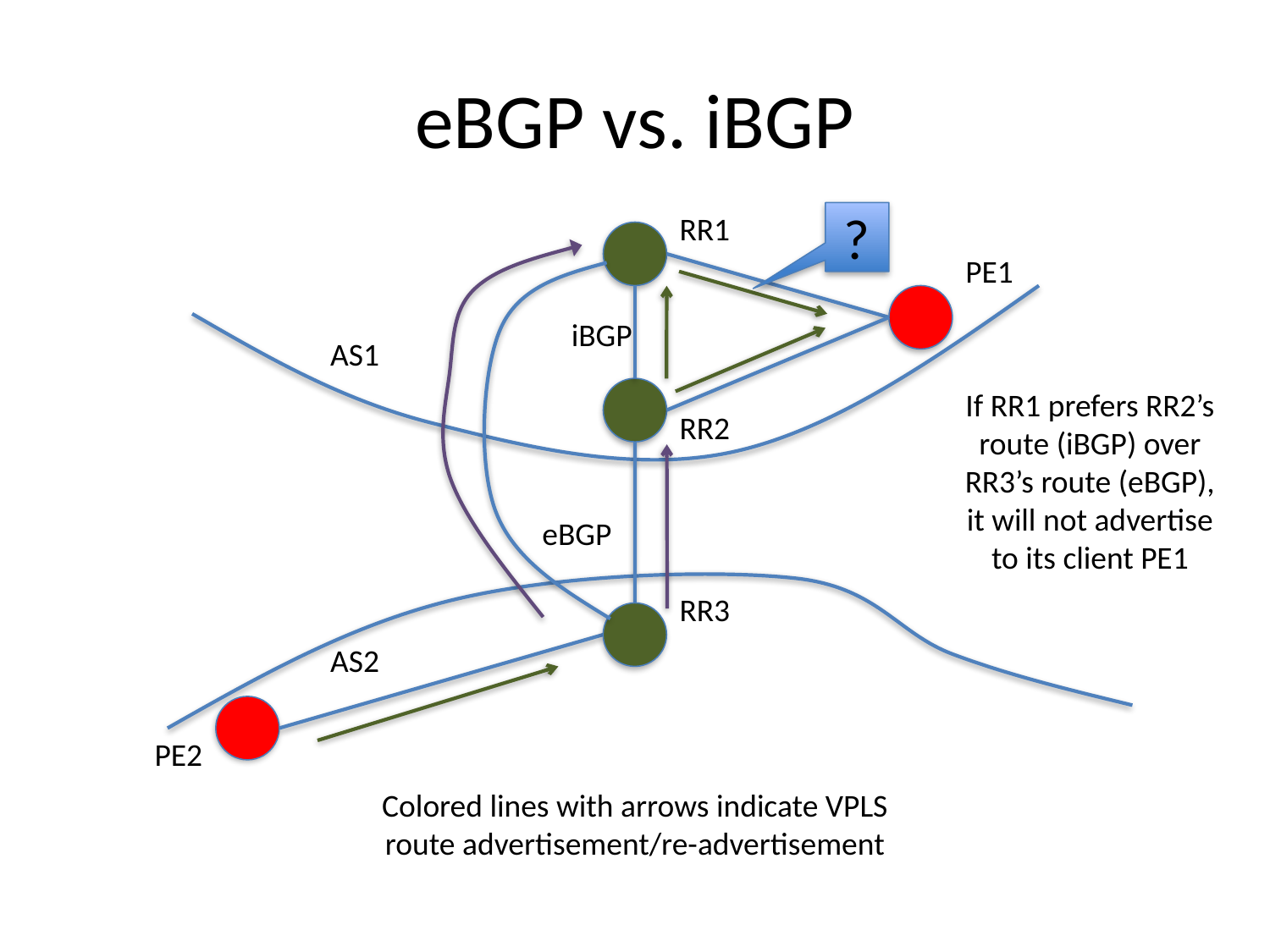

# eBGP vs. iBGP
RR1
?

PE1

iBGP
AS1

If RR1 prefers RR2’s route (iBGP) over RR3’s route (eBGP), it will not advertise to its client PE1
RR2
eBGP

RR3

AS2

PE2
Colored lines with arrows indicate VPLS route advertisement/re-advertisement